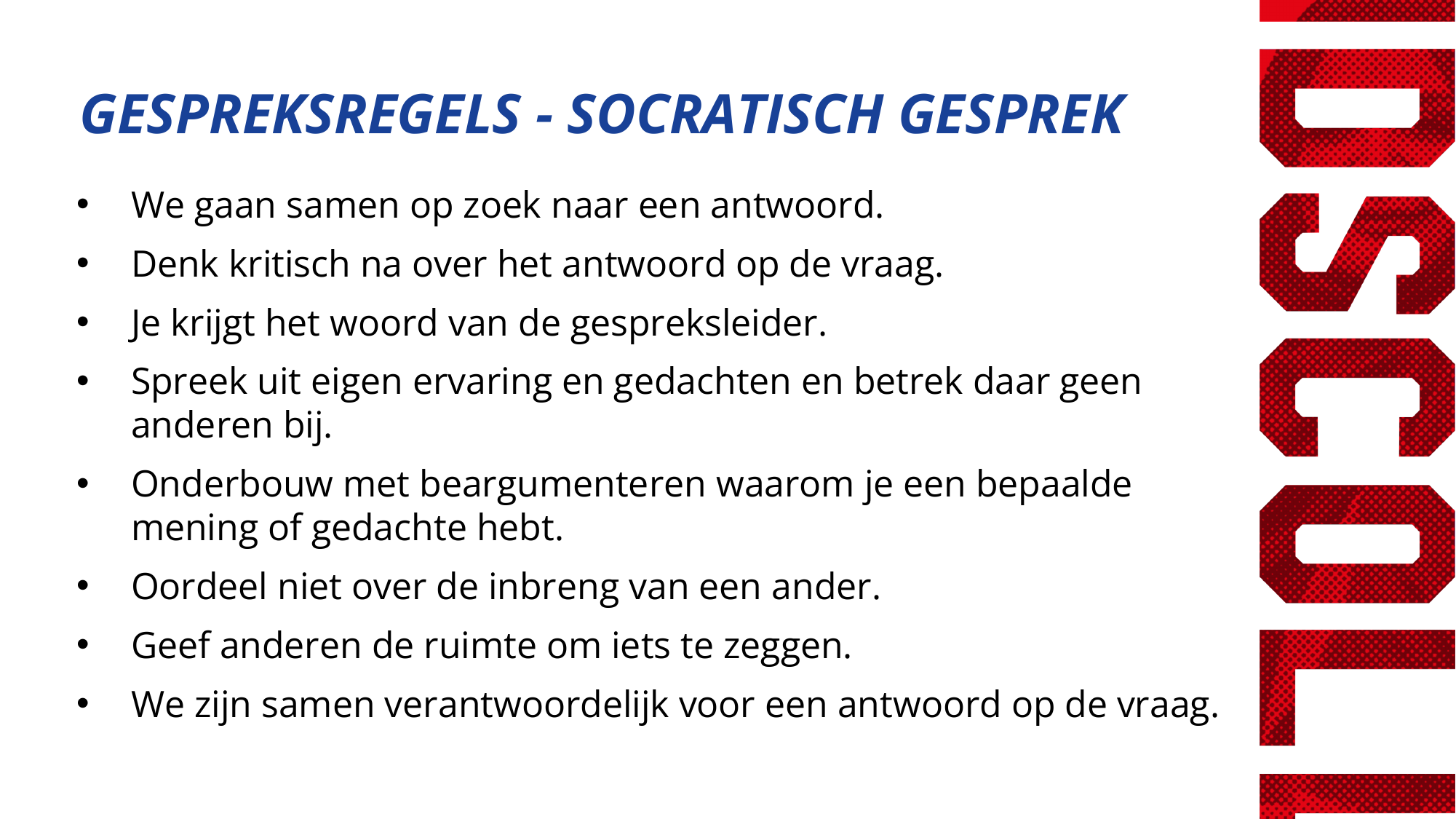

GESPREKSREGELS - SOCRATISCH GESPREK
We gaan samen op zoek naar een antwoord.
Denk kritisch na over het antwoord op de vraag.
Je krijgt het woord van de gespreksleider.
Spreek uit eigen ervaring en gedachten en betrek daar geen anderen bij.
Onderbouw met beargumenteren waarom je een bepaalde mening of gedachte hebt.
Oordeel niet over de inbreng van een ander.
Geef anderen de ruimte om iets te zeggen.
We zijn samen verantwoordelijk voor een antwoord op de vraag.